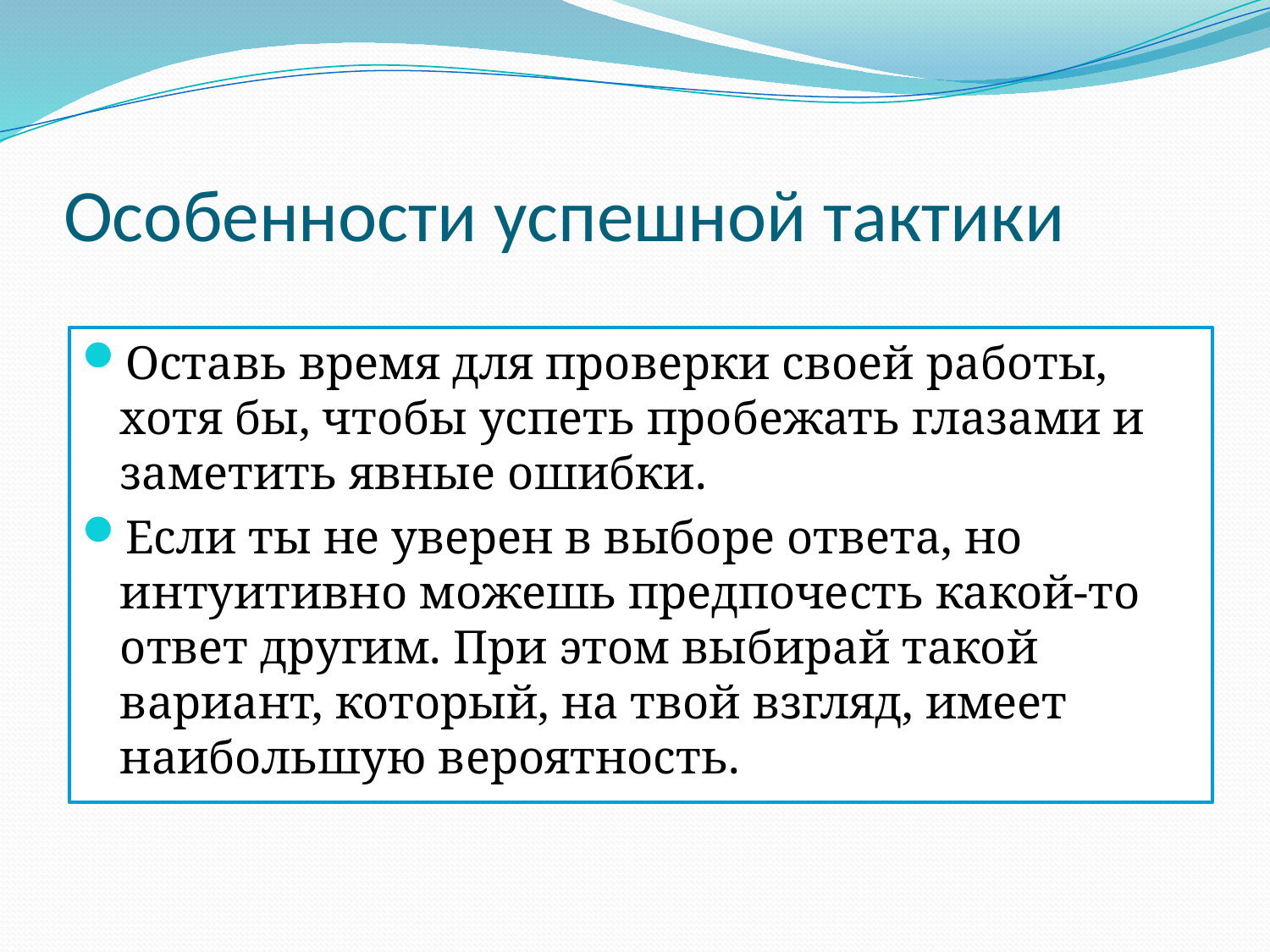

# Особенности успешной тактики
Оставь время для проверки своей работы, хотя бы, чтобы успеть пробежать глазами и заметить явные ошибки.
Если ты не уверен в выборе ответа, но интуитивно можешь предпочесть какой-то ответ другим. При этом выбирай такой вариант, который, на твой взгляд, имеет наибольшую вероятность.